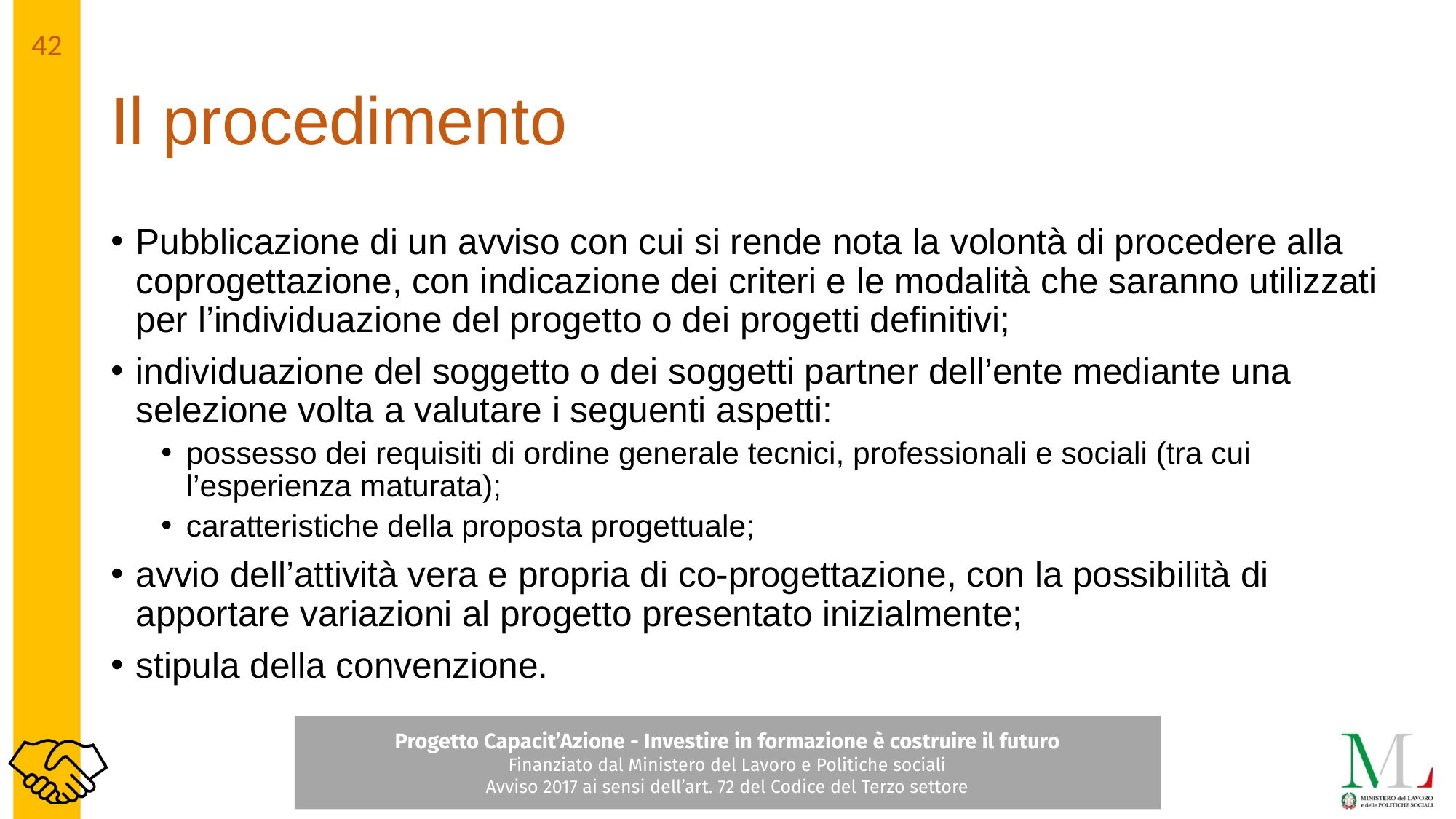

# Il procedimento
Pubblicazione di un avviso con cui si rende nota la volontà di procedere alla coprogettazione, con indicazione dei criteri e le modalità che saranno utilizzati per l’individuazione del progetto o dei progetti definitivi;
individuazione del soggetto o dei soggetti partner dell’ente mediante una selezione volta a valutare i seguenti aspetti:
possesso dei requisiti di ordine generale tecnici, professionali e sociali (tra cui l’esperienza maturata);
caratteristiche della proposta progettuale;
avvio dell’attività vera e propria di co-progettazione, con la possibilità di apportare variazioni al progetto presentato inizialmente;
stipula della convenzione.
42